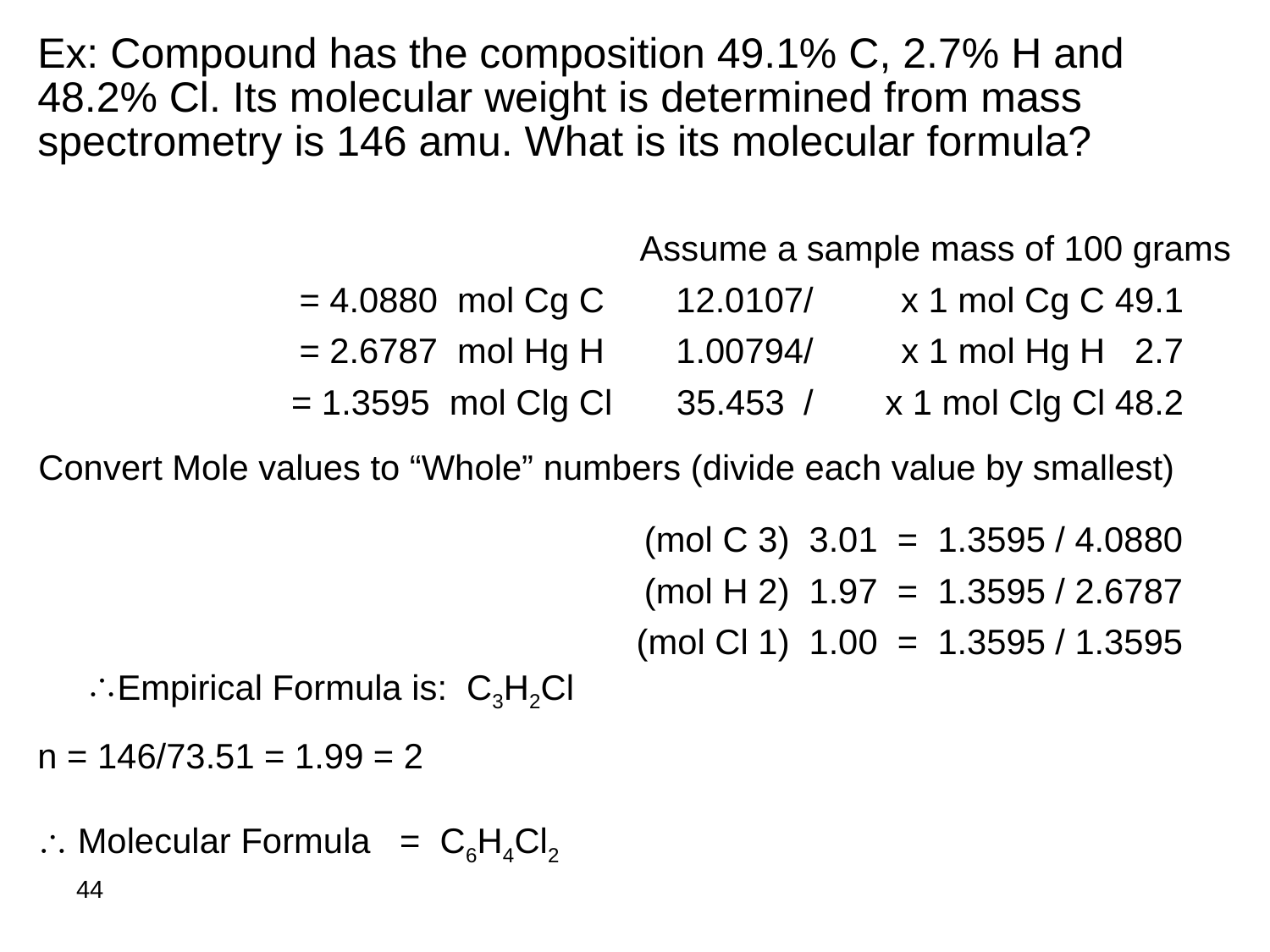

Ex: Compound has the composition 49.1% C, 2.7% H and 48.2% Cl. Its molecular weight is determined from mass spectrometry is 146 amu. What is its molecular formula?

Assume a sample mass of 100 grams
49.1 g C	x 1 mol C	/	12.0107	g C	= 4.0880  mol C
2.7   g H	x 1 mol H	/	1.00794	g H	= 2.6787  mol H
48.2 g Cl	x 1 mol Cl	/	35.453	g Cl	= 1.3595  mol Cl
Convert Mole values to “Whole” numbers (divide each value by smallest)
4.0880 / 1.3595  =  3.01  (3 mol C)
2.6787 / 1.3595  =  1.97  (2 mol H)
1.3595 / 1.3595  =  1.00  (1 mol Cl)
Empirical Formula is:  C3H2Cl
n = 146/73.51 = 1.99 = 2
∴ Molecular Formula   =  C6H4Cl2
44